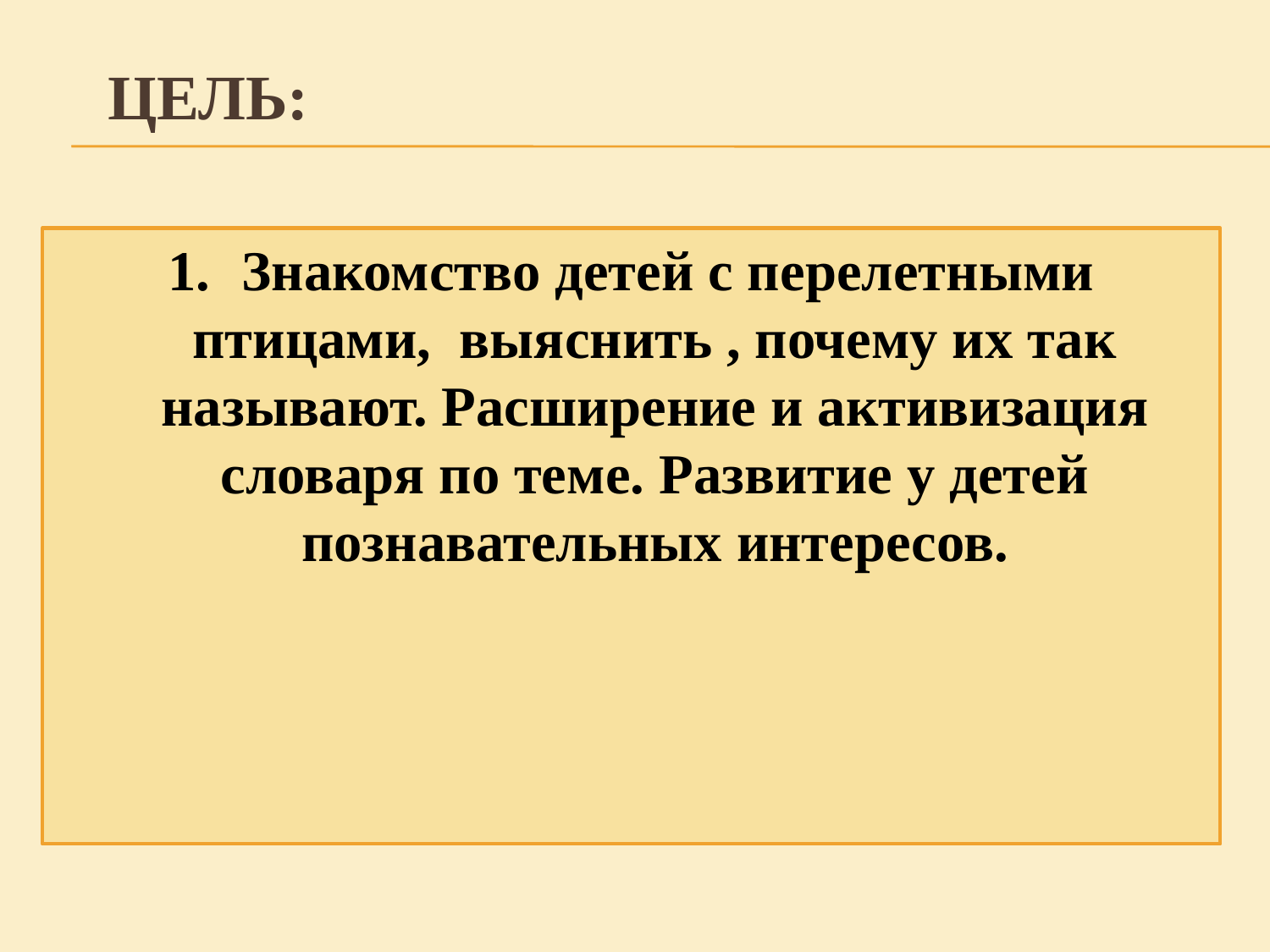

# Цель:
1.  Знакомство детей с перелетными птицами,  выяснить , почему их так называют. Расширение и активизация словаря по теме. Развитие у детей познавательных интересов.